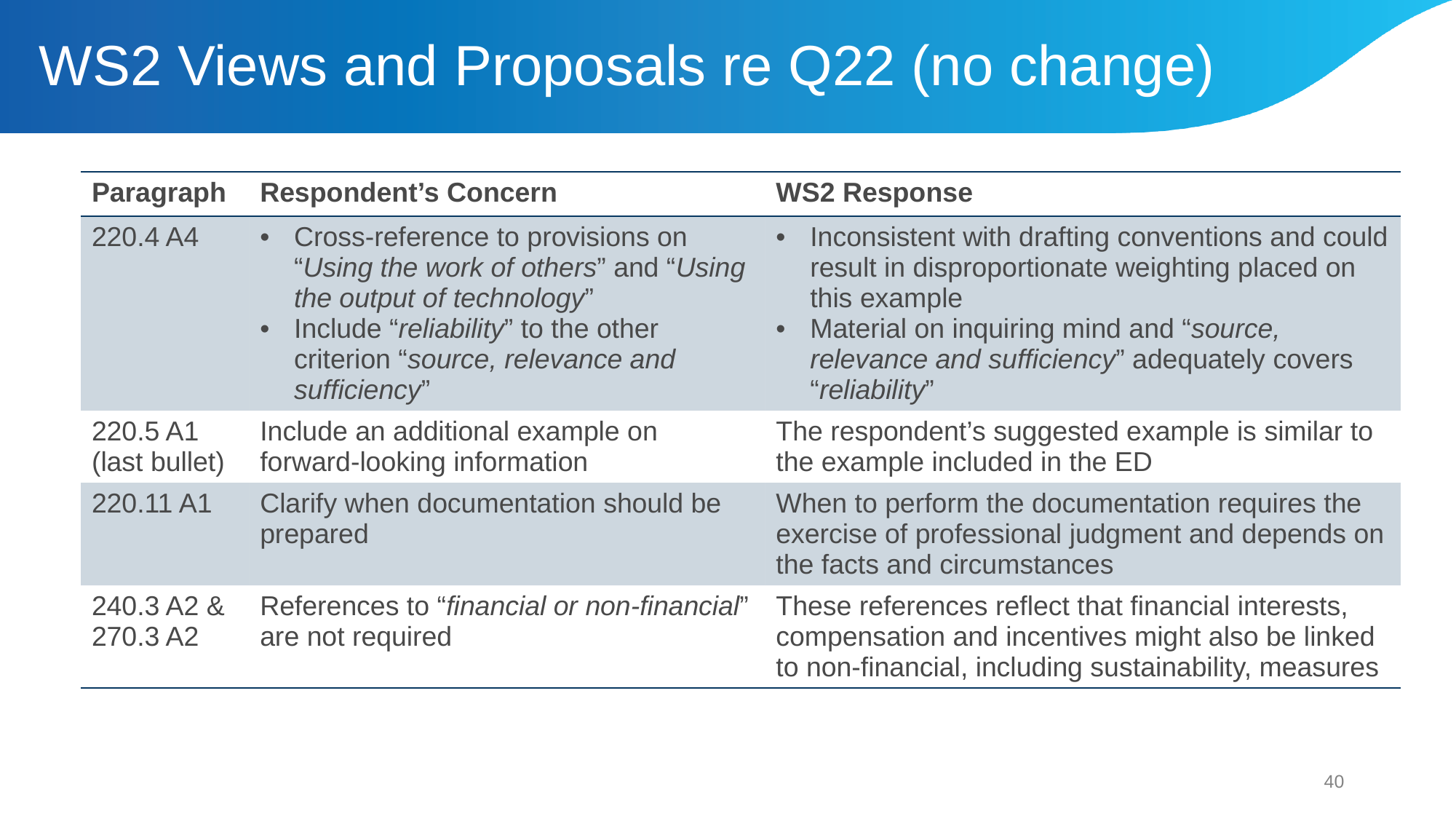

WS2 Views and Proposals re Q22 (no change)

| Paragraph | Respondent’s Concern | WS2 Response |
| --- | --- | --- |
| 220.4 A4 | Cross-reference to provisions on “Using the work of others” and “Using the output of technology” Include “reliability” to the other criterion “source, relevance and sufficiency” | Inconsistent with drafting conventions and could result in disproportionate weighting placed on this example Material on inquiring mind and “source, relevance and sufficiency” adequately covers “reliability” |
| 220.5 A1 (last bullet) | Include an additional example on forward-looking information | The respondent’s suggested example is similar to the example included in the ED |
| 220.11 A1 | Clarify when documentation should be prepared | When to perform the documentation requires the exercise of professional judgment and depends on the facts and circumstances |
| 240.3 A2 & 270.3 A2 | References to “financial or non-financial” are not required | These references reflect that financial interests, compensation and incentives might also be linked to non-financial, including sustainability, measures |
40